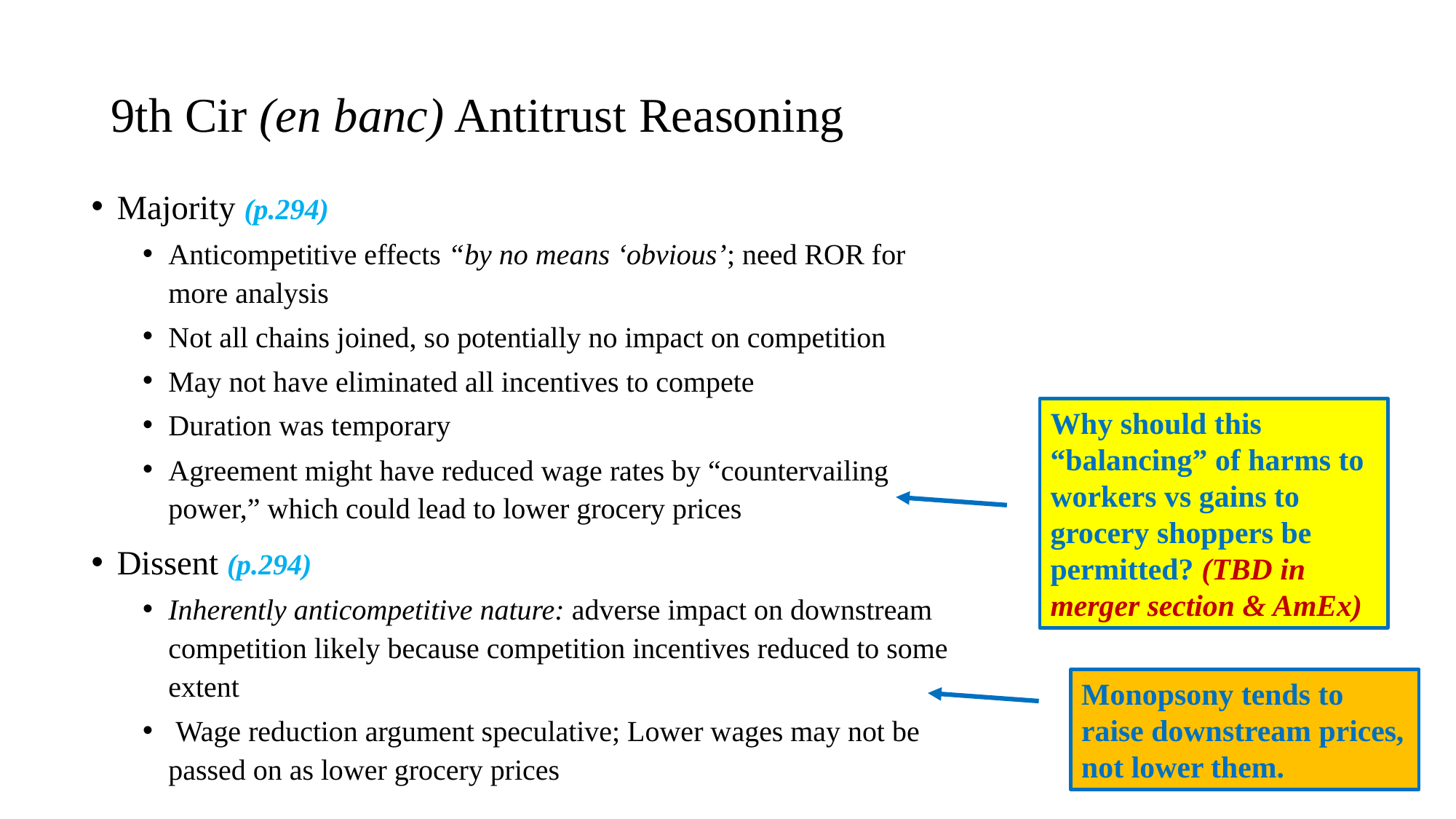

# 9th Cir (en banc) Antitrust Reasoning
Majority (p.294)
Anticompetitive effects “by no means ‘obvious’; need ROR for more analysis
Not all chains joined, so potentially no impact on competition
May not have eliminated all incentives to compete
Duration was temporary
Agreement might have reduced wage rates by “countervailing power,” which could lead to lower grocery prices
Dissent (p.294)
Inherently anticompetitive nature: adverse impact on downstream competition likely because competition incentives reduced to some extent
 Wage reduction argument speculative; Lower wages may not be passed on as lower grocery prices
Why should this “balancing” of harms to workers vs gains to grocery shoppers be permitted? (TBD in merger section & AmEx)
Monopsony tends to raise downstream prices, not lower them.